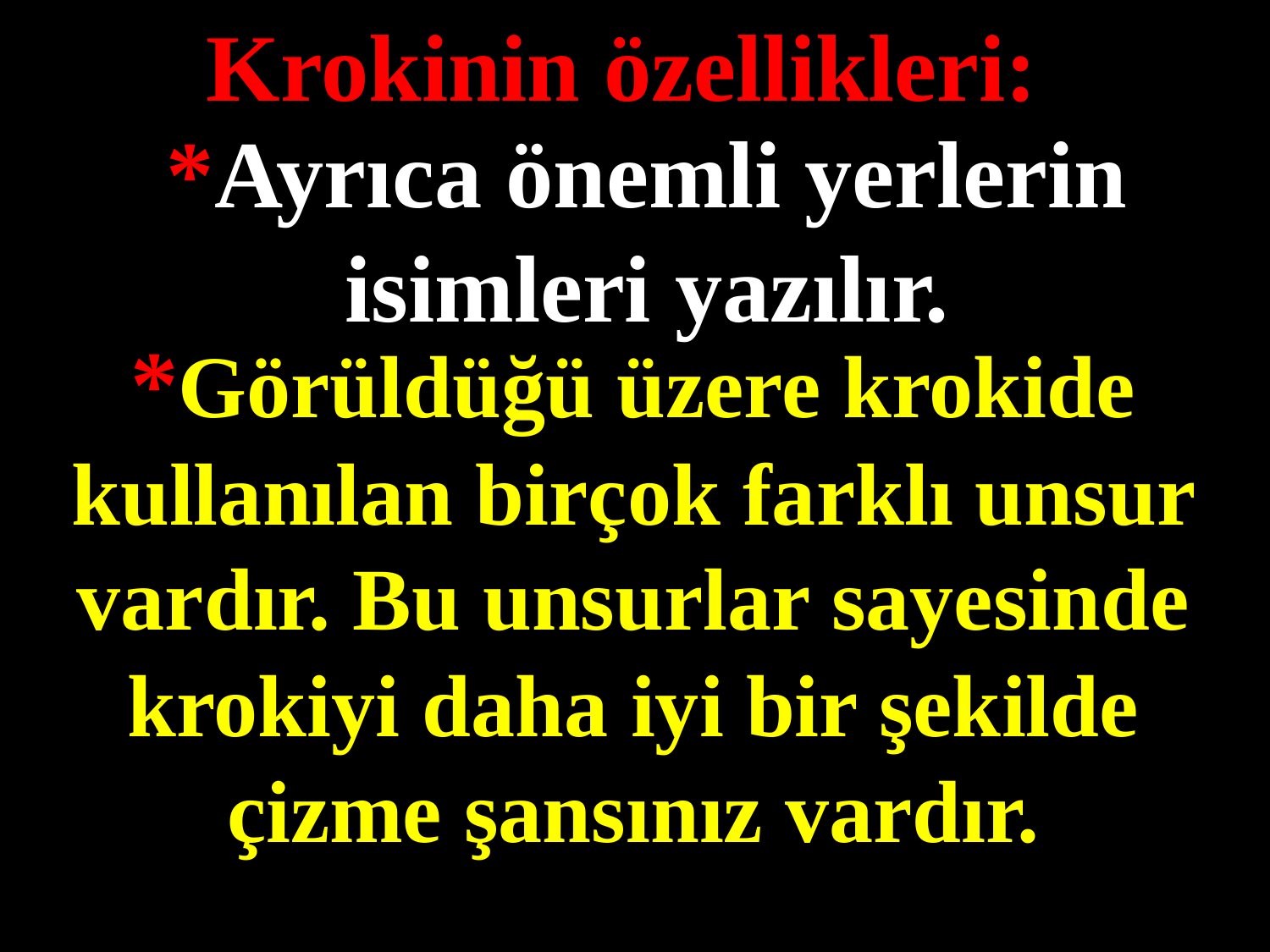

Krokinin özellikleri:
*Ayrıca önemli yerlerin isimleri yazılır.
#
*Görüldüğü üzere krokide kullanılan birçok farklı unsur vardır. Bu unsurlar sayesinde krokiyi daha iyi bir şekilde çizme şansınız vardır.